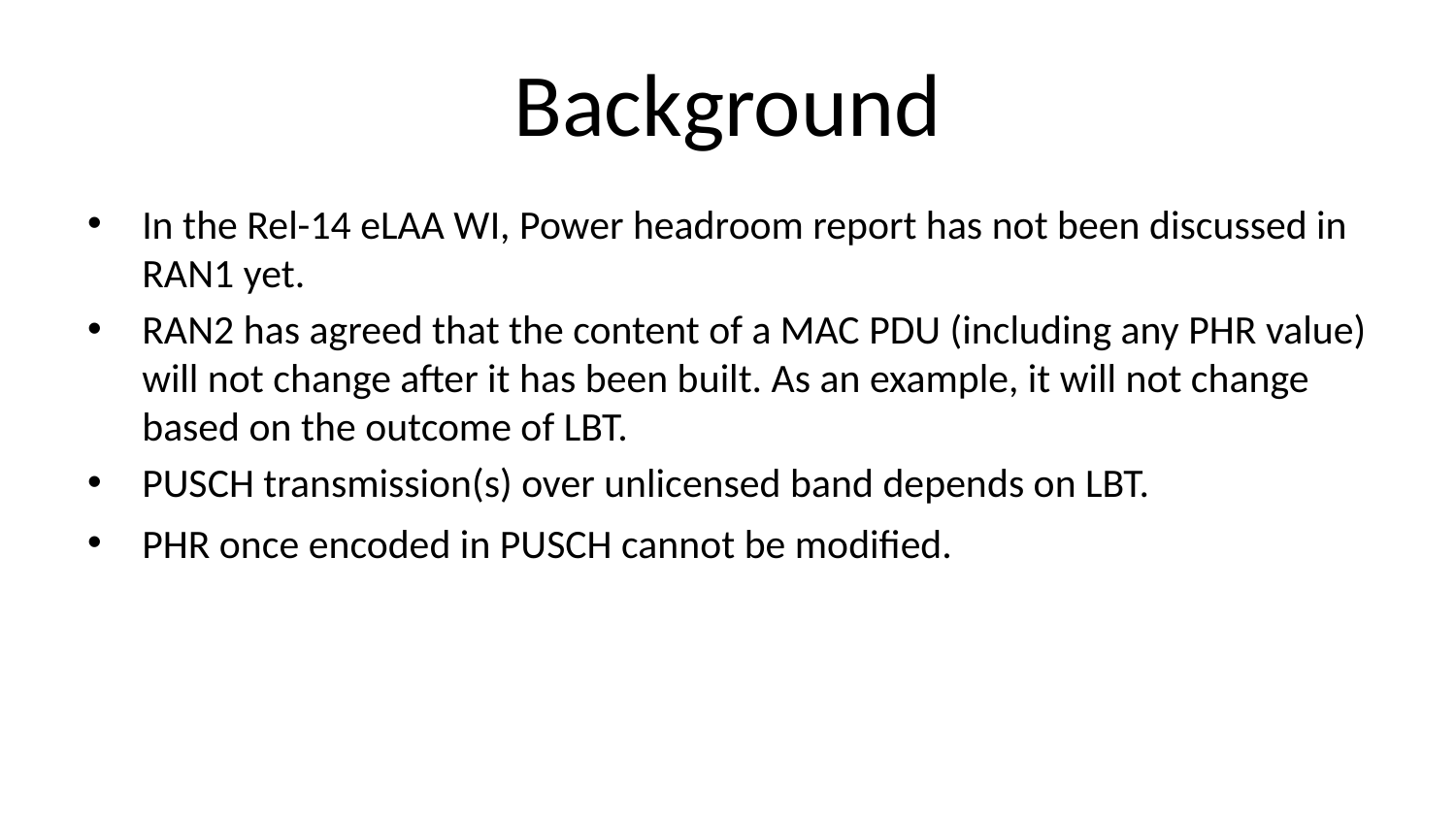

# Background
In the Rel-14 eLAA WI, Power headroom report has not been discussed in RAN1 yet.
RAN2 has agreed that the content of a MAC PDU (including any PHR value) will not change after it has been built. As an example, it will not change based on the outcome of LBT.
PUSCH transmission(s) over unlicensed band depends on LBT.
PHR once encoded in PUSCH cannot be modified.